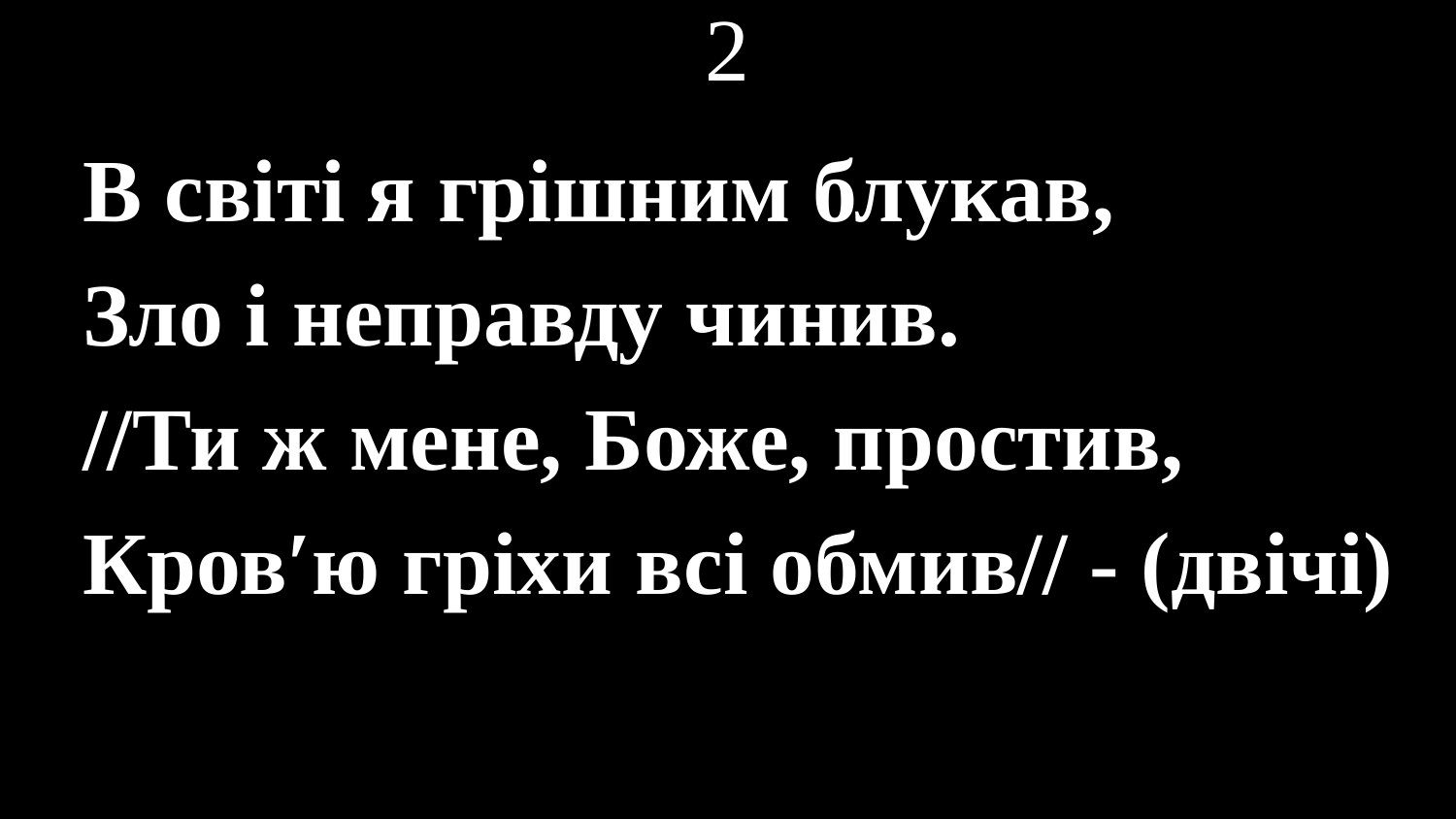

# 2
В світі я грішним блукав,
Зло і неправду чинив.
//Ти ж мене, Боже, простив,
Кров′ю гріхи всі обмив// - (двічі)